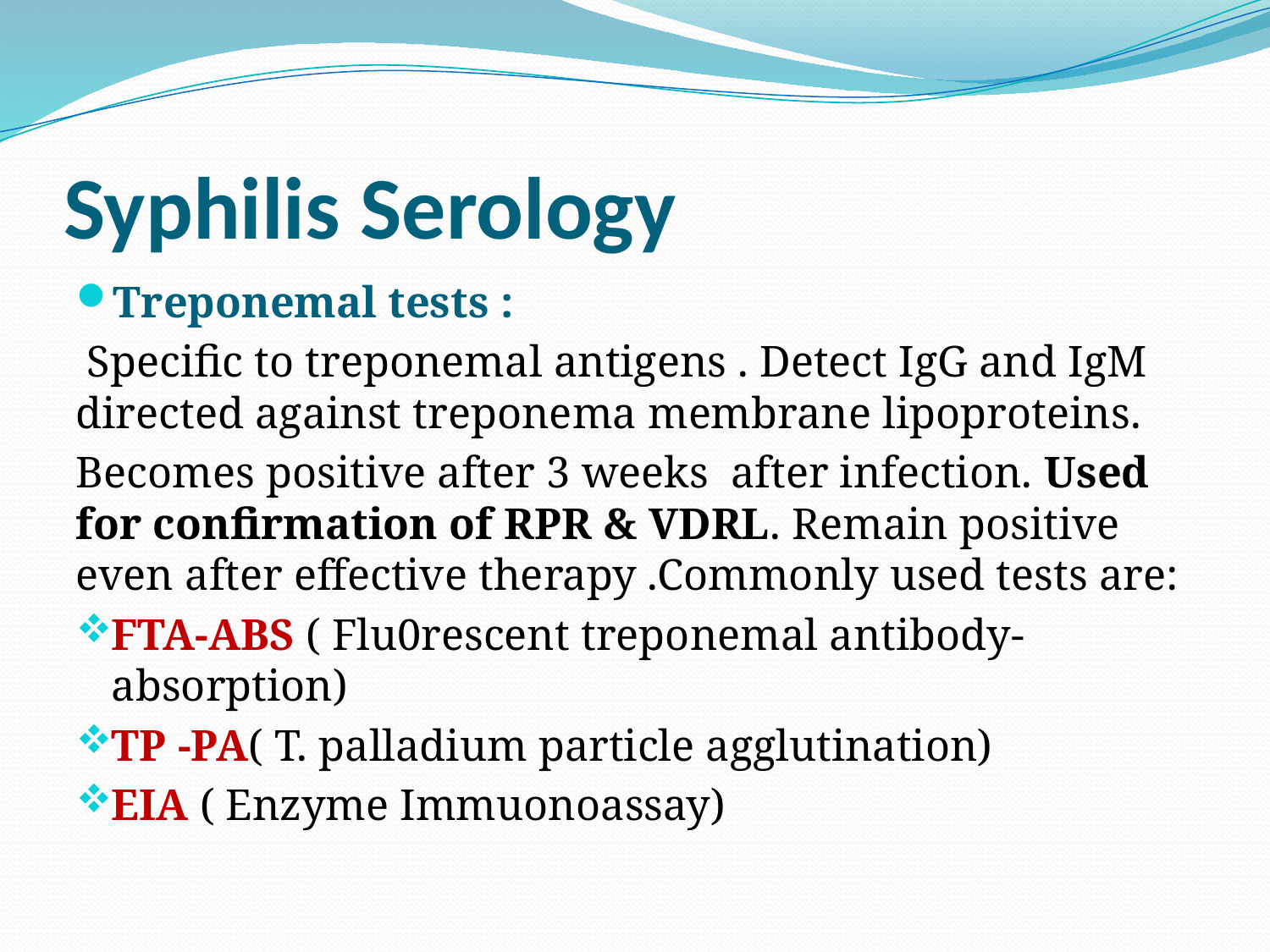

# Syphilis Serology
Treponemal tests :
 Specific to treponemal antigens . Detect IgG and IgM directed against treponema membrane lipoproteins.
Becomes positive after 3 weeks  after infection. Used for confirmation of RPR & VDRL. Remain positive even after effective therapy .Commonly used tests are:
FTA-ABS ( Flu0rescent treponemal antibody-absorption)
TP -PA( T. palladium particle agglutination)
EIA ( Enzyme Immuonoassay)